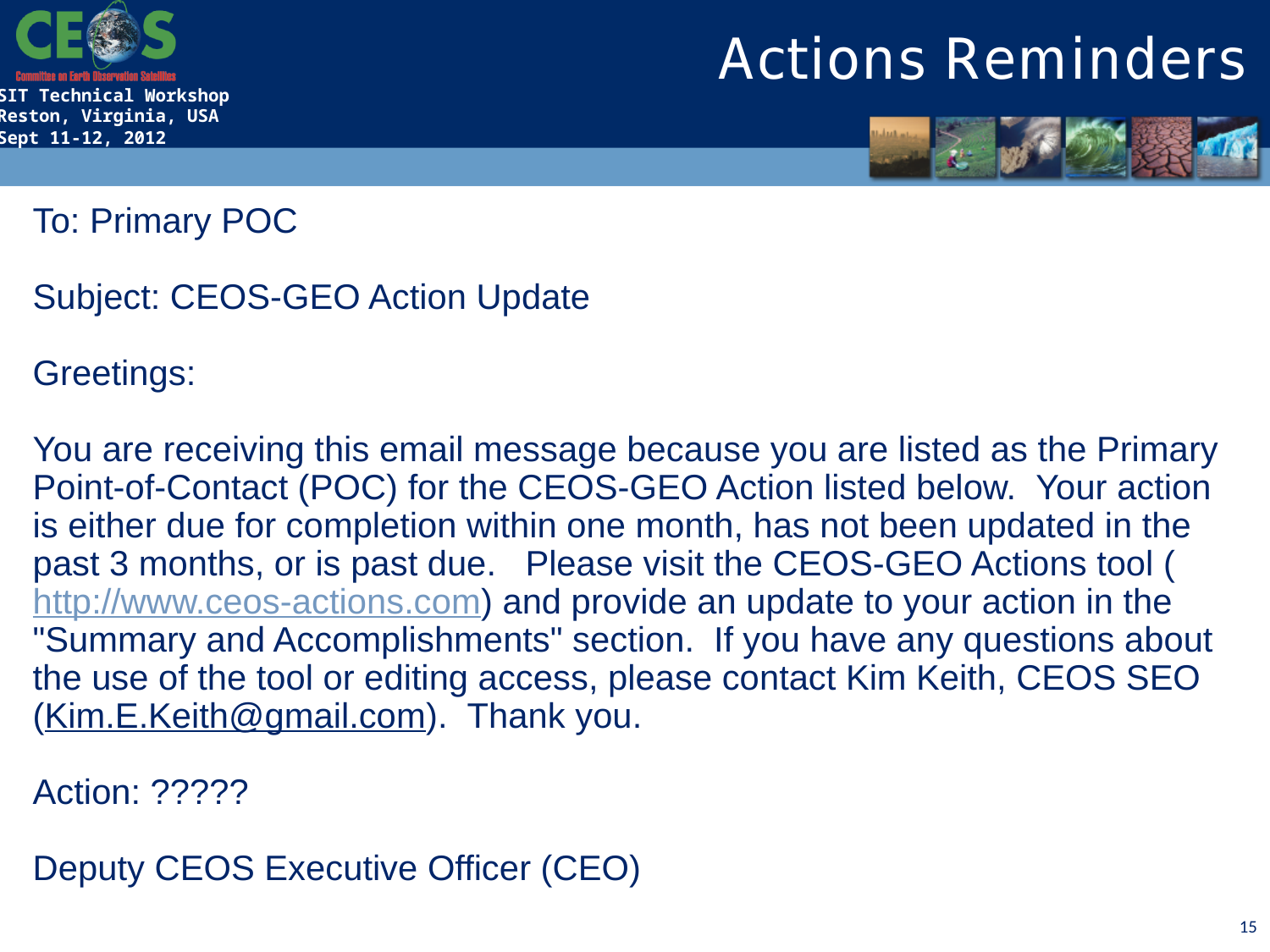

Actions Reminders
To: Primary POC
Subject: CEOS-GEO Action Update
Greetings:
You are receiving this email message because you are listed as the Primary Point-of-Contact (POC) for the CEOS-GEO Action listed below.  Your action is either due for completion within one month, has not been updated in the past 3 months, or is past due.   Please visit the CEOS-GEO Actions tool (http://www.ceos-actions.com) and provide an update to your action in the "Summary and Accomplishments" section.  If you have any questions about the use of the tool or editing access, please contact Kim Keith, CEOS SEO (Kim.E.Keith@gmail.com).  Thank you.
Action: ?????
Deputy CEOS Executive Officer (CEO)
15